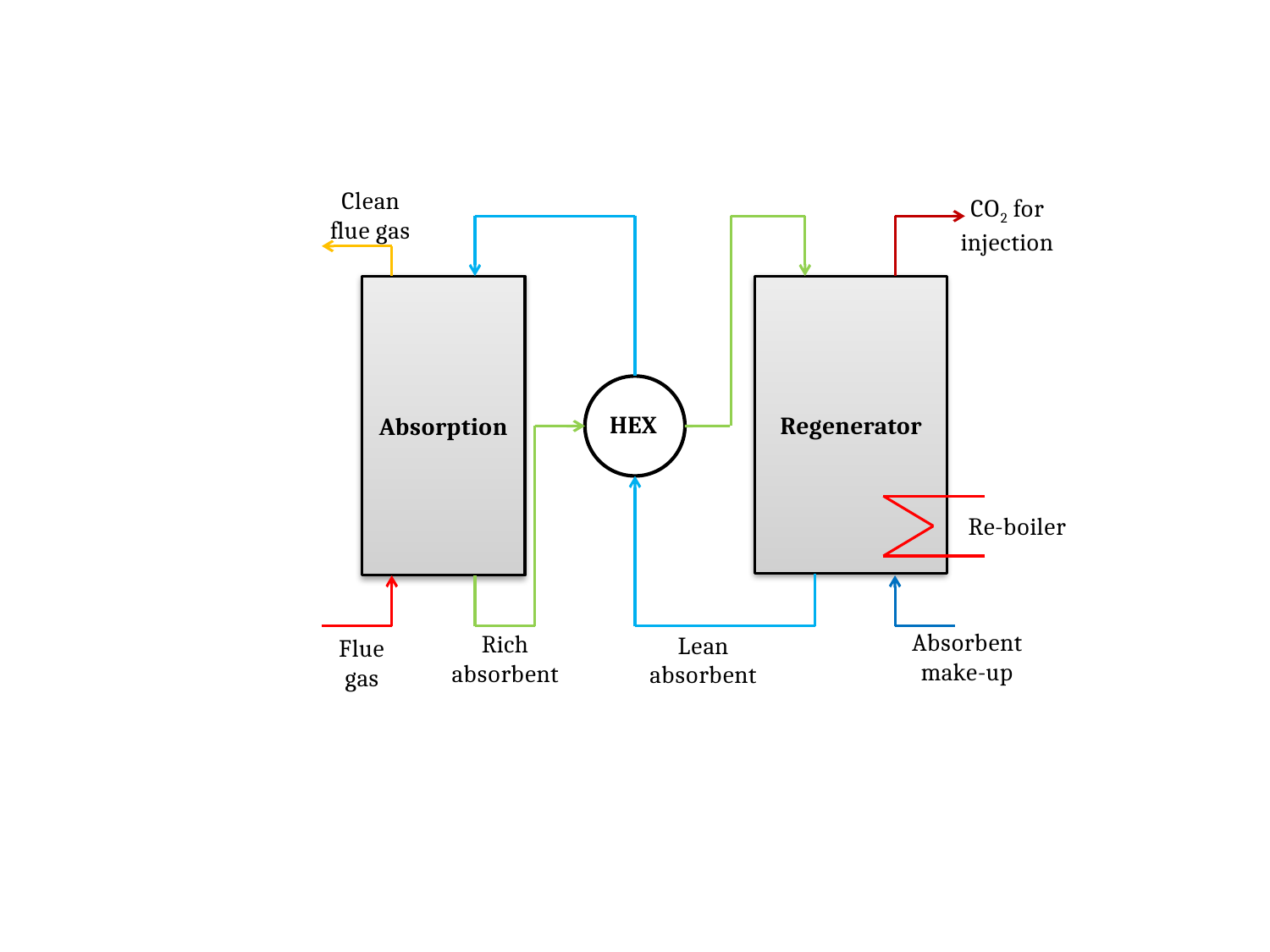

Clean flue gas
CO2 for injection
Absorption
Regenerator

HEX
Re-boiler
Absorbent make-up
Rich absorbent
Lean absorbent
Flue gas